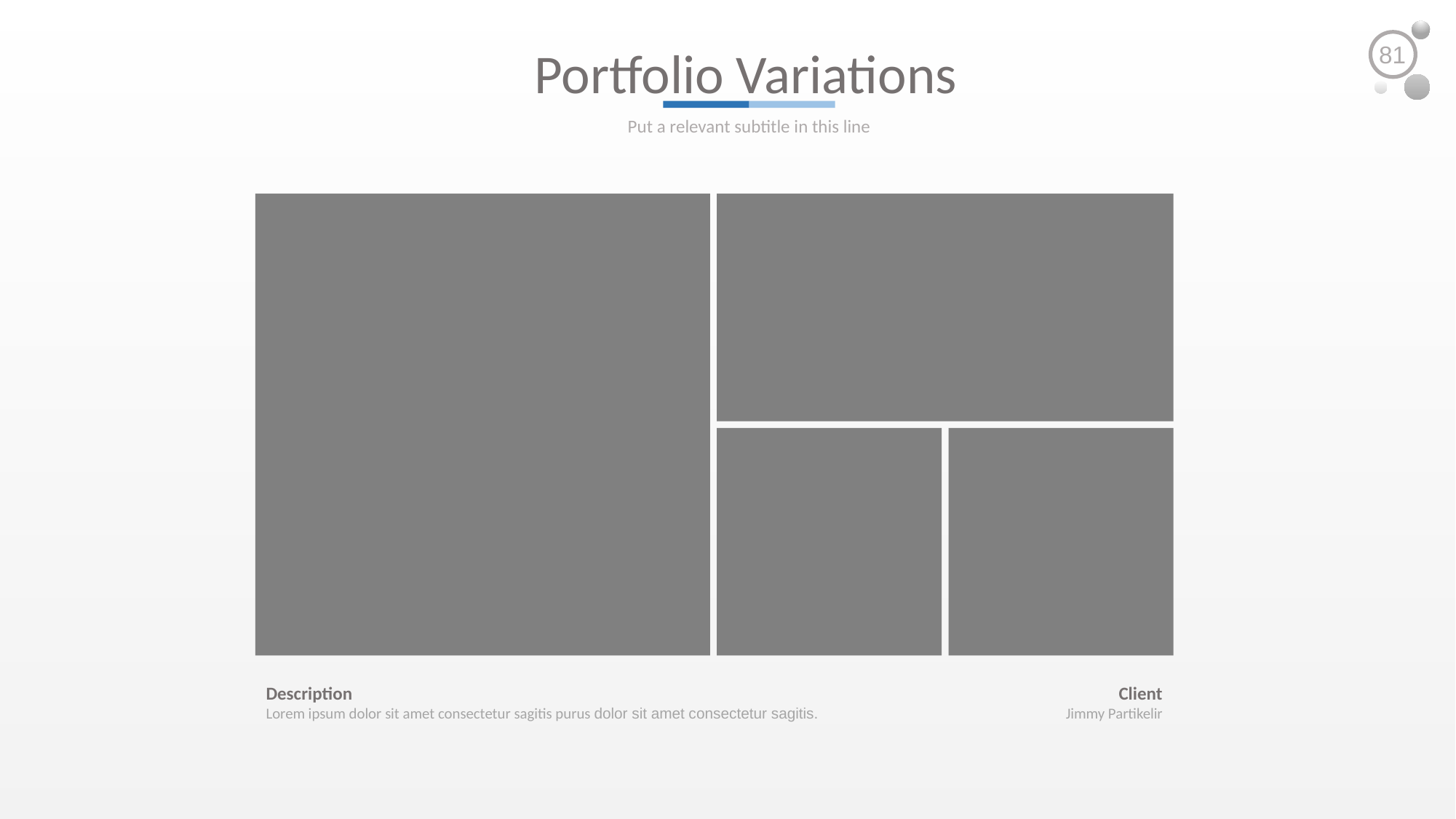

Portfolio Variations

81

Put a relevant subtitle in this line

Description
Lorem ipsum dolor sit amet consectetur sagitis purus dolor sit amet consectetur sagitis.
Client
Jimmy Partikelir